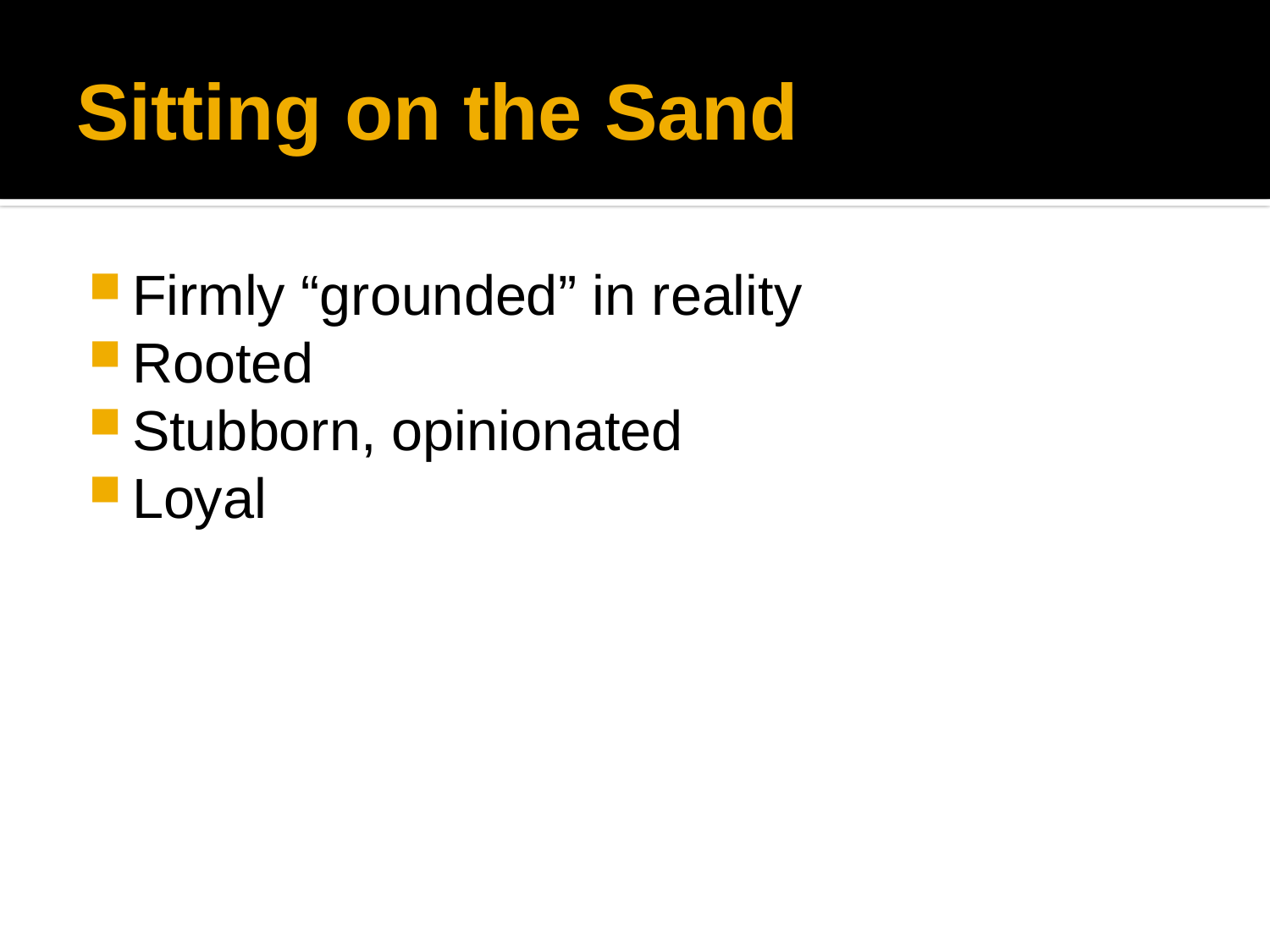

# Sitting on the Sand
Firmly “grounded” in reality
Rooted
Stubborn, opinionated
Loyal